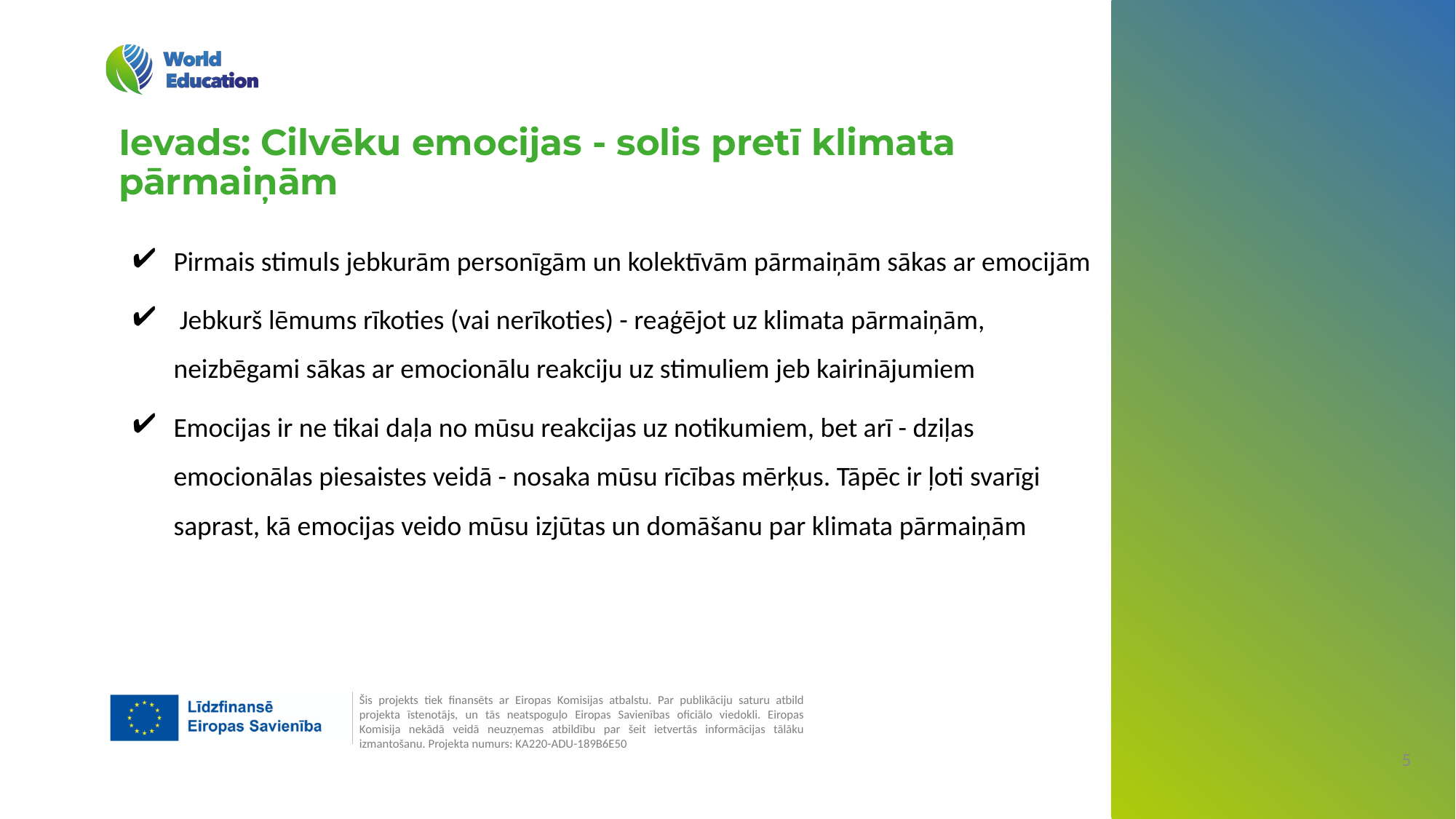

Ievads: Cilvēku emocijas - solis pretī klimata pārmaiņām
Pirmais stimuls jebkurām personīgām un kolektīvām pārmaiņām sākas ar emocijām
 Jebkurš lēmums rīkoties (vai nerīkoties) - reaģējot uz klimata pārmaiņām, neizbēgami sākas ar emocionālu reakciju uz stimuliem jeb kairinājumiem
Emocijas ir ne tikai daļa no mūsu reakcijas uz notikumiem, bet arī - dziļas emocionālas piesaistes veidā - nosaka mūsu rīcības mērķus. Tāpēc ir ļoti svarīgi saprast, kā emocijas veido mūsu izjūtas un domāšanu par klimata pārmaiņām

5